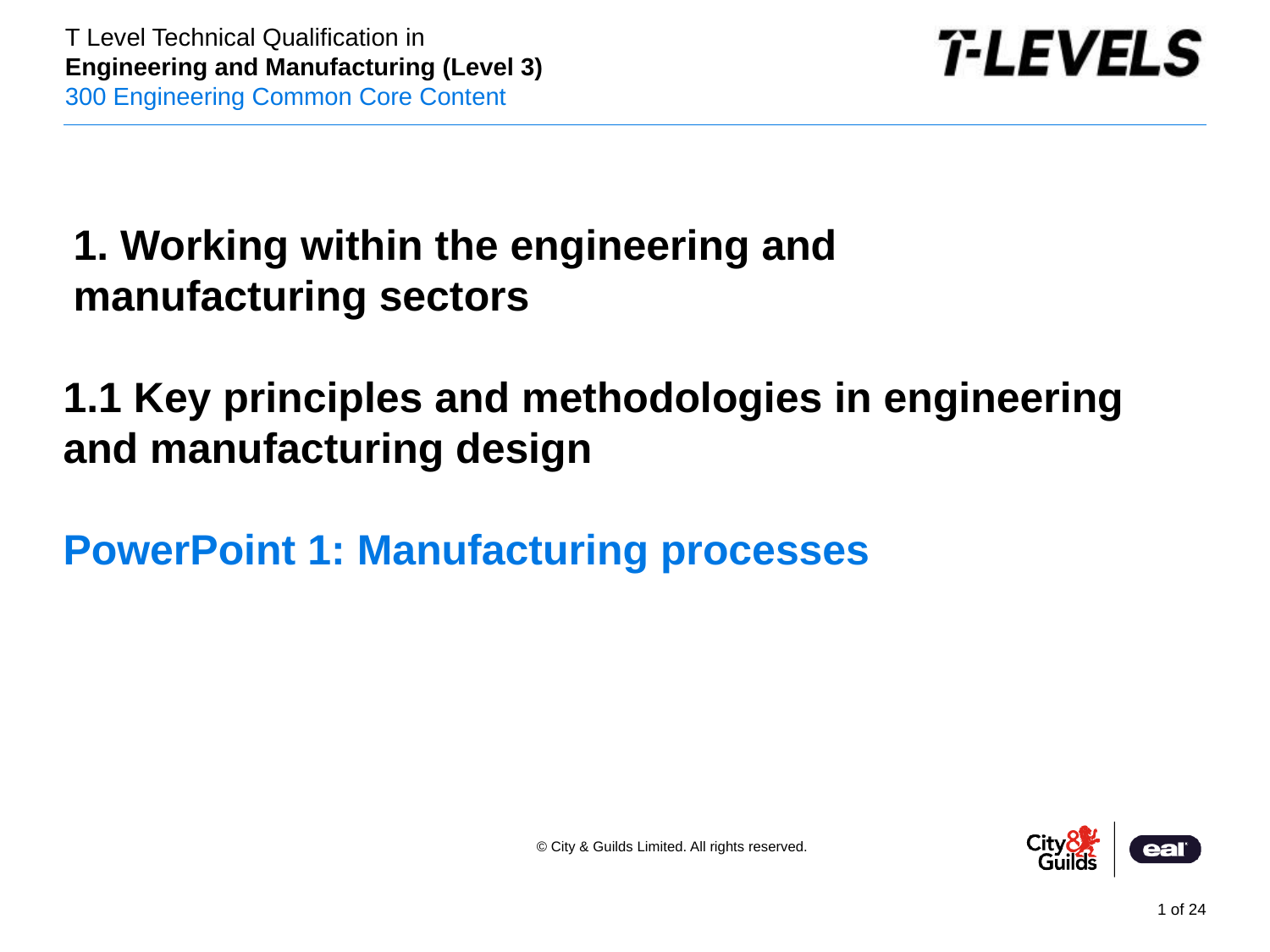

PowerPoint presentation
1. Working within the engineering and
manufacturing sectors
1.1 Key principles and methodologies in engineering and manufacturing design

PowerPoint 1: Manufacturing processes